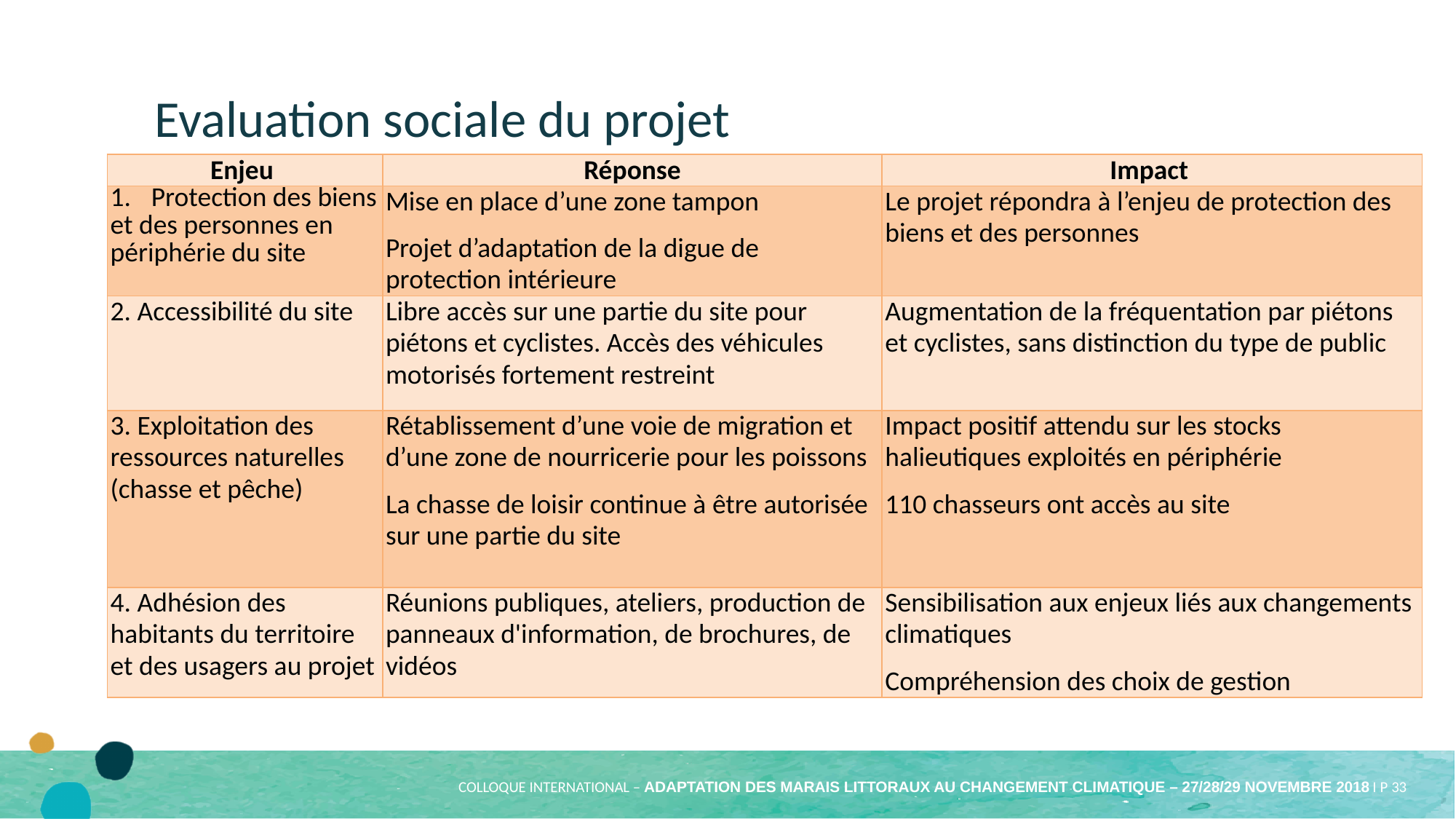

# Evaluation sociale du projet

| Enjeu | Réponse | Impact |
| --- | --- | --- |
| Protection des biens et des personnes en périphérie du site | Mise en place d’une zone tampon Projet d’adaptation de la digue de protection intérieure | Le projet répondra à l’enjeu de protection des biens et des personnes |
| 2. Accessibilité du site | Libre accès sur une partie du site pour piétons et cyclistes. Accès des véhicules motorisés fortement restreint | Augmentation de la fréquentation par piétons et cyclistes, sans distinction du type de public |
| 3. Exploitation des ressources naturelles (chasse et pêche) | Rétablissement d’une voie de migration et d’une zone de nourricerie pour les poissons La chasse de loisir continue à être autorisée sur une partie du site | Impact positif attendu sur les stocks halieutiques exploités en périphérie 110 chasseurs ont accès au site |
| 4. Adhésion des habitants du territoire et des usagers au projet | Réunions publiques, ateliers, production de panneaux d'information, de brochures, de vidéos | Sensibilisation aux enjeux liés aux changements climatiques Compréhension des choix de gestion |